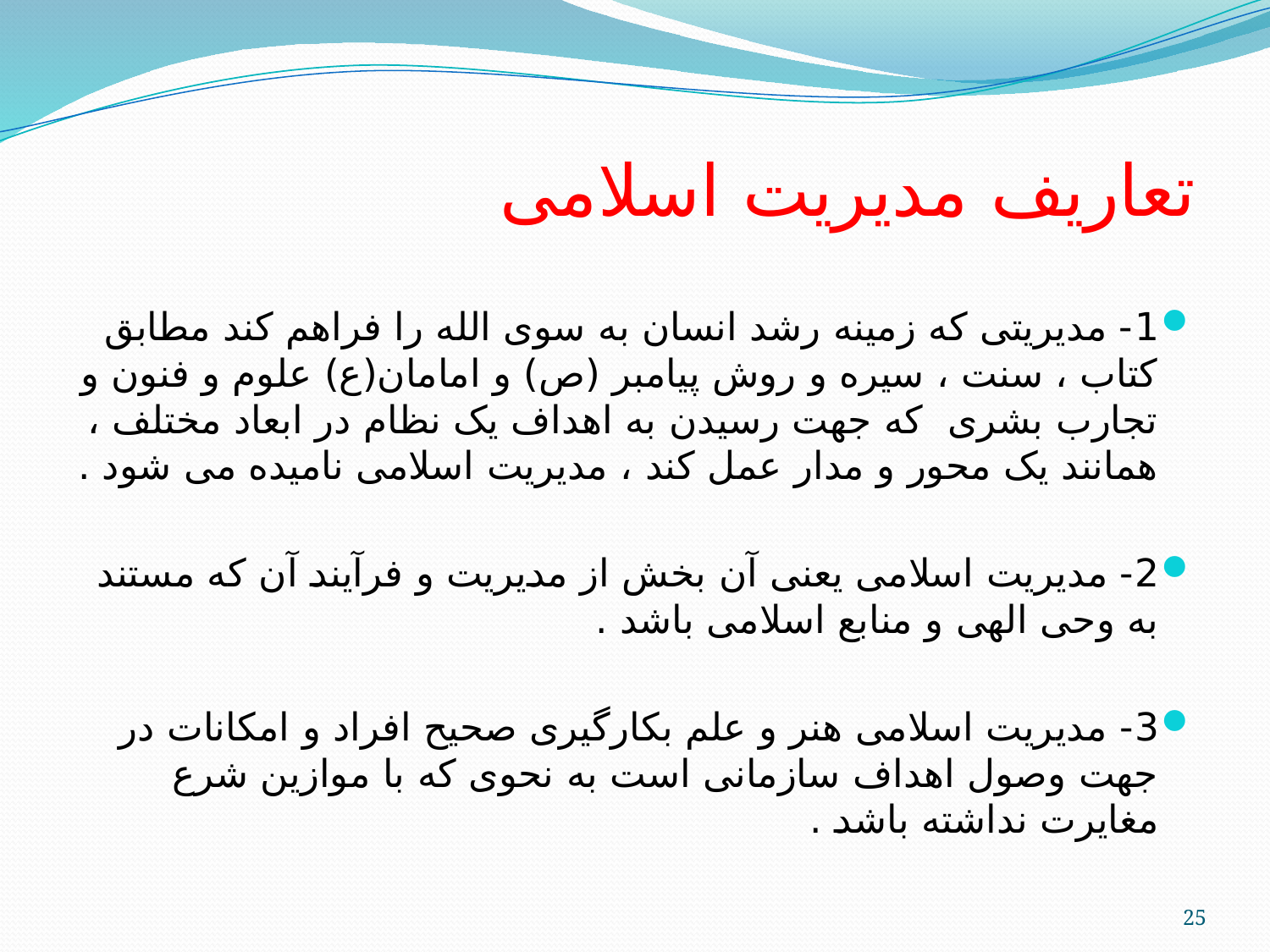

# تعاریف مدیریت اسلامی
1- مدیریتی که زمینه رشد انسان به سوی الله را فراهم کند مطابق کتاب ، سنت ، سیره و روش پیامبر (ص) و امامان(ع) علوم و فنون و تجارب بشری  که جهت رسیدن به اهداف یک نظام در ابعاد مختلف ، همانند یک محور و مدار عمل کند ، مدیریت اسلامی نامیده می شود .

2- مدیریت اسلامی یعنی آن بخش از مدیریت و فرآیند آن که مستند به وحی الهی و منابع اسلامی باشد .

3- مدیریت اسلامی هنر و علم بکارگیری صحیح افراد و امکانات در جهت وصول اهداف سازمانی است به نحوی که با موازین شرع مغایرت نداشته باشد .
25